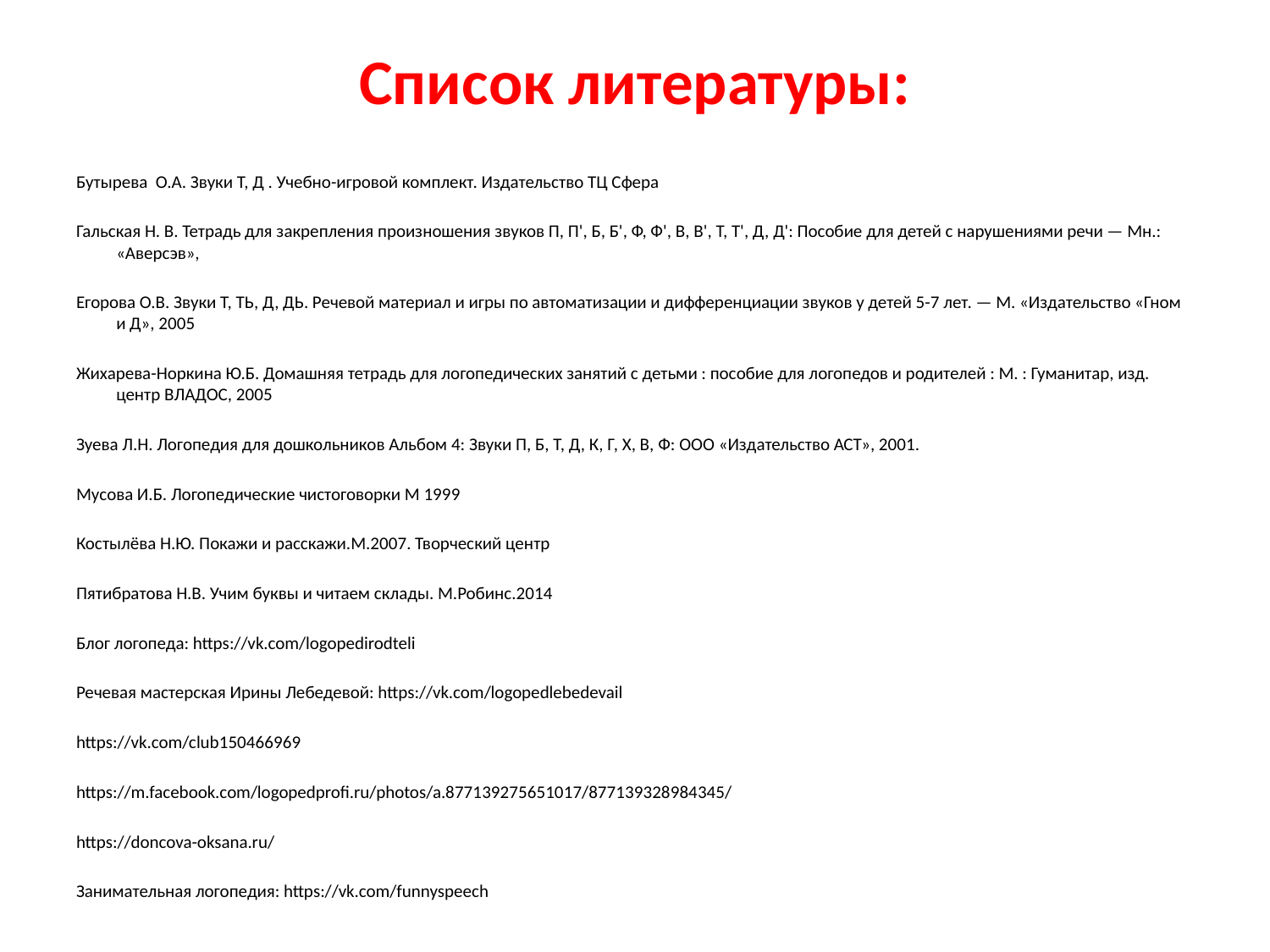

# Список литературы:

Бутырева  О.А. Звуки Т, Д . Учебно-игровой комплект. Издательство ТЦ Сфера

Гальская Н. В. Тетрадь для закрепления произношения звуков П, П', Б, Б', Ф, Ф', В, В', Т, Т', Д, Д': Пособие для детей с нарушениями речи — Мн.: «Аверсэв»,

Егорова О.В. Звуки Т, ТЬ, Д, ДЬ. Речевой материал и игры по автоматизации и дифференциации звуков у детей 5-7 лет. — М. «Издательство «Гном и Д», 2005

Жихарева-Норкина Ю.Б. Домашняя тетрадь для логопедических занятий с детьми : пособие для логопедов и родителей : М. : Гуманитар, изд. центр ВЛАДОС, 2005

Зуева Л.Н. Логопедия для дошкольников Альбом 4: Звуки П, Б, Т, Д, К, Г, X, В, Ф: ООО «Издательство АСТ», 2001.

Мусова И.Б. Логопедические чистоговорки М 1999

Костылёва Н.Ю. Покажи и расскажи.М.2007. Творческий центр

Пятибратова Н.В. Учим буквы и читаем склады. М.Робинс.2014

Блог логопеда: https://vk.com/logopedirodteli

Речевая мастерская Ирины Лебедевой: https://vk.com/logopedlebedevail

https://vk.com/club150466969

https://m.facebook.com/logopedprofi.ru/photos/a.877139275651017/877139328984345/

https://doncova-oksana.ru/

Занимательная логопедия: https://vk.com/funnyspeech